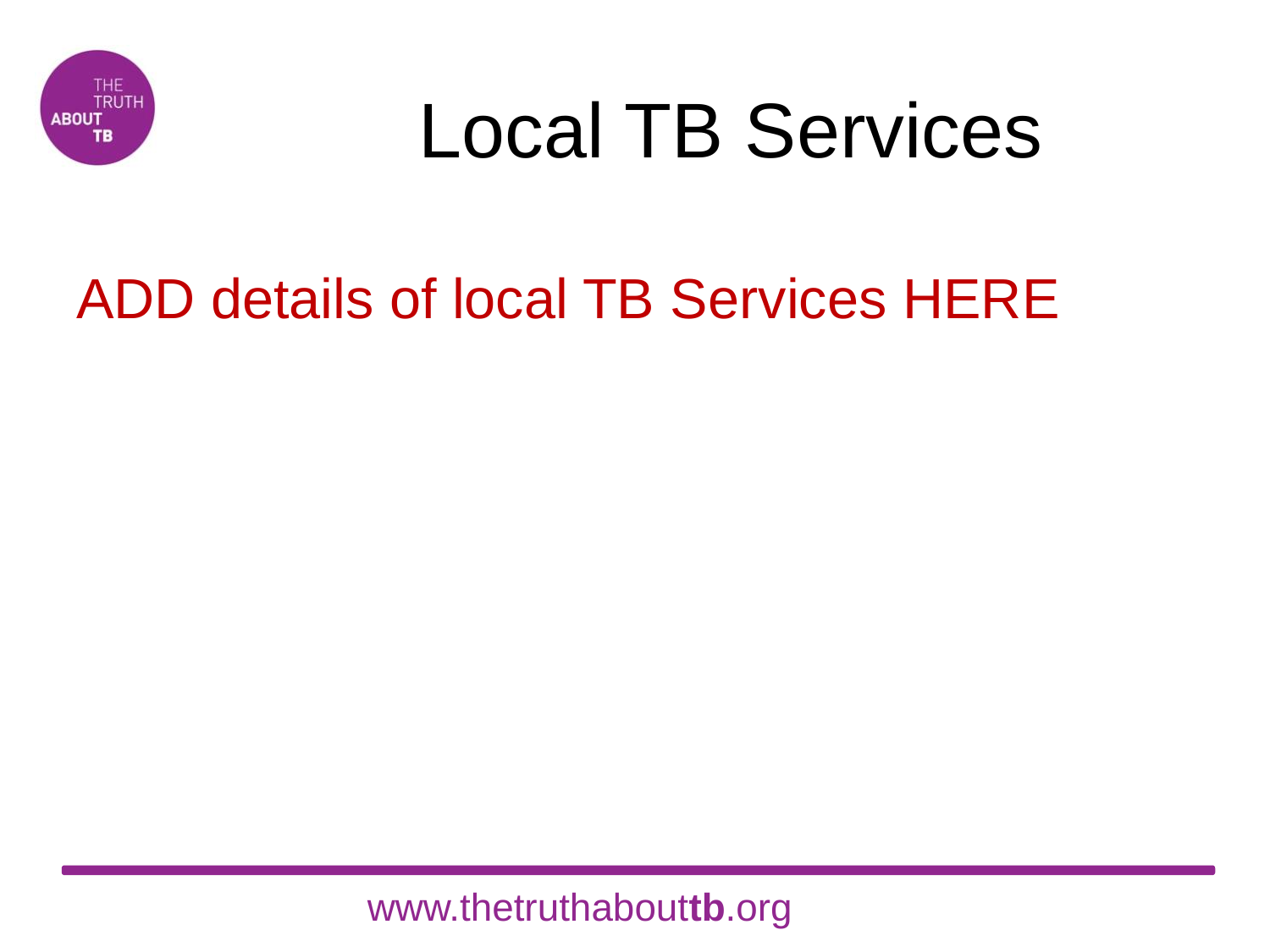

# Local TB Services
ADD details of local TB Services HERE